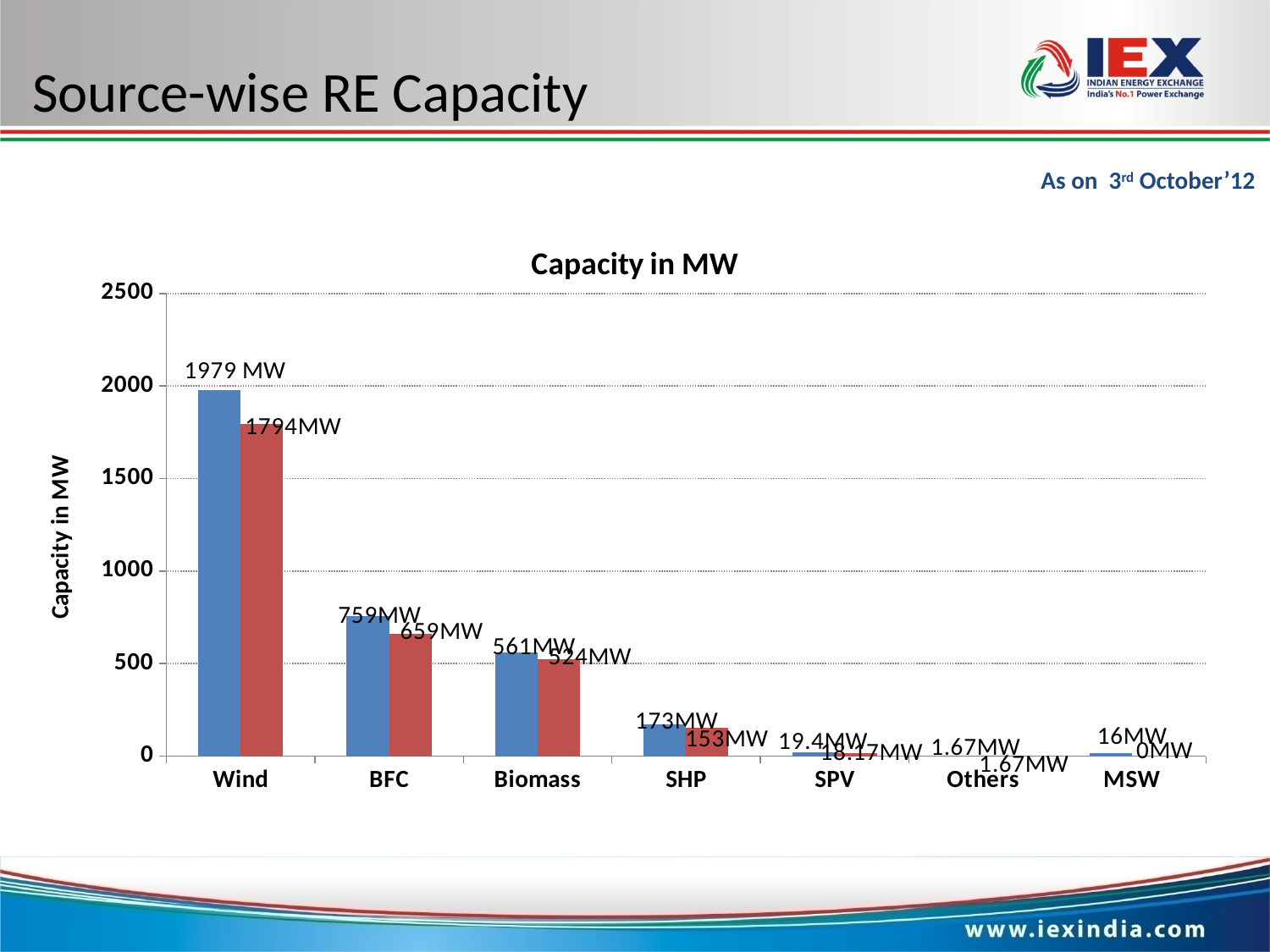

# Source-wise RE Capacity
As on  3rd October’12

### Chart: Capacity in MW

| Category |  |  |
|---|---|---|
| Wind | 1979.0 | 1794.0 |
| BFC | 759.0 | 659.0 |
| Biomass | 561.0 | 524.0 |
| SHP | 173.0 | 153.0 |
| SPV | 19.4 | 18.170000000000005 |
| Others | 1.6700000000000021 | 1.6700000000000021 |
| MSW | 16.0 | 0.0 |